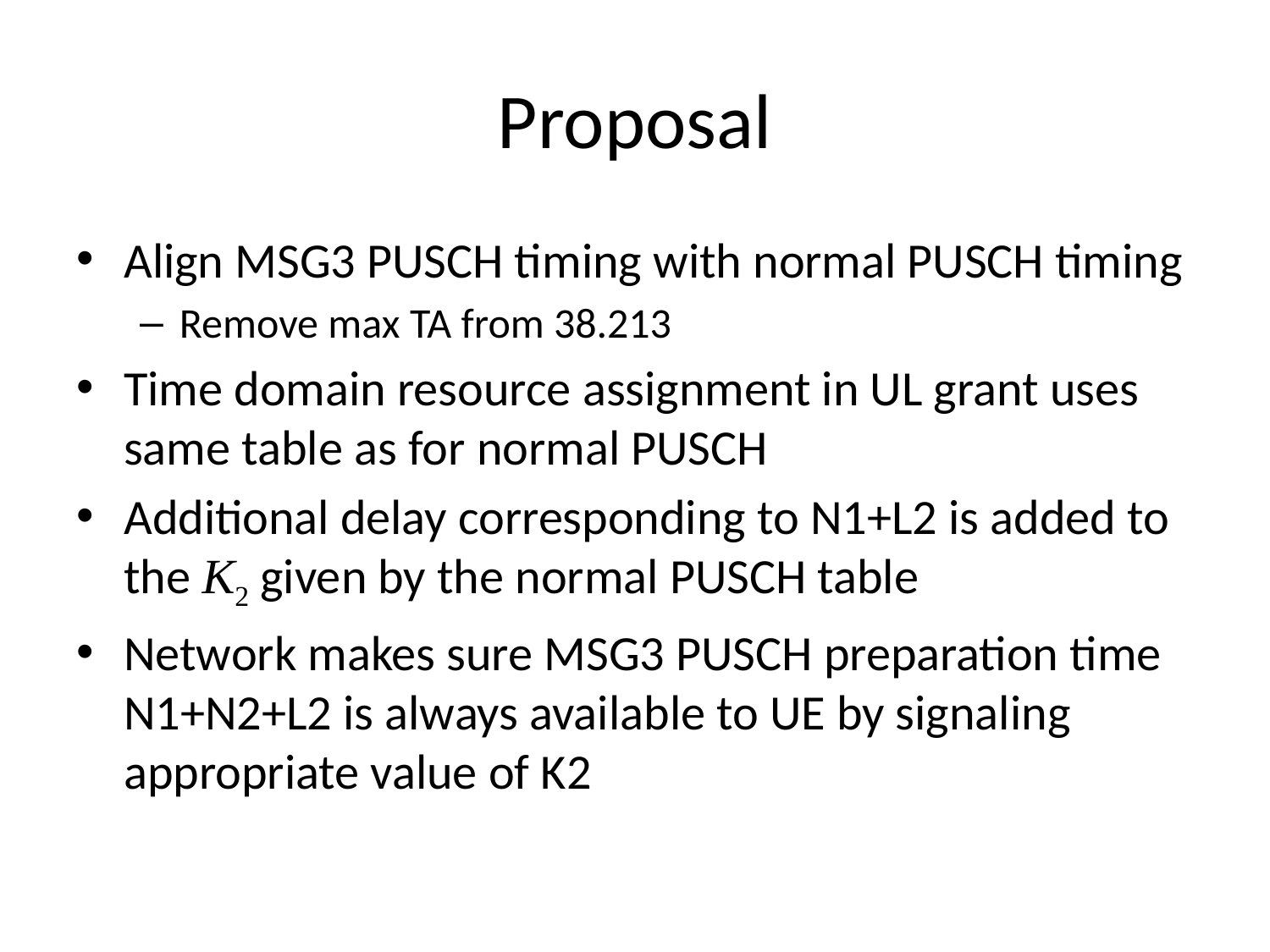

# Proposal
Align MSG3 PUSCH timing with normal PUSCH timing
Remove max TA from 38.213
Time domain resource assignment in UL grant uses same table as for normal PUSCH
Additional delay corresponding to N1+L2 is added to the K2 given by the normal PUSCH table
Network makes sure MSG3 PUSCH preparation time N1+N2+L2 is always available to UE by signaling appropriate value of K2